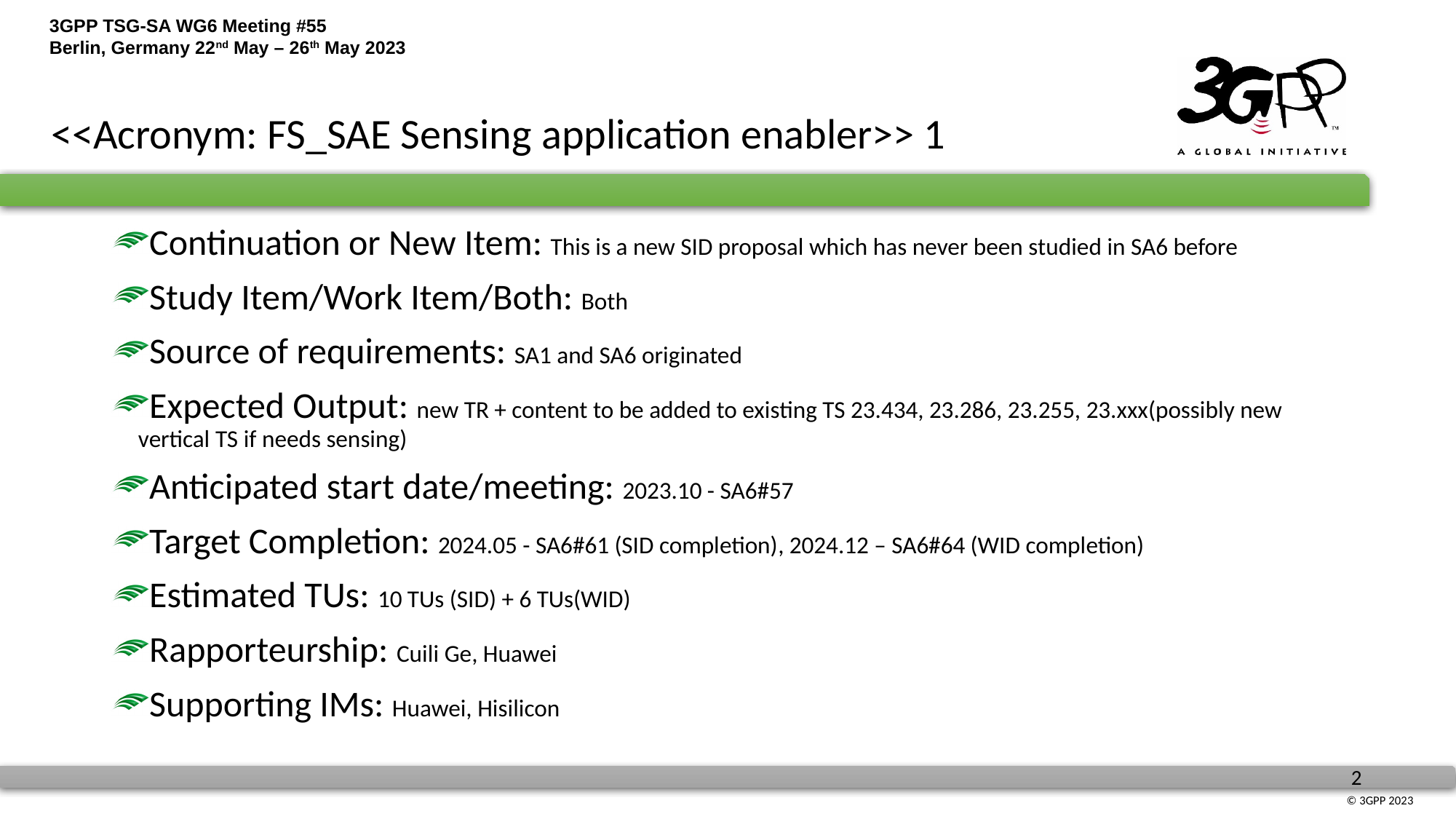

# <<Acronym: FS_SAE Sensing application enabler>> 1
Continuation or New Item: This is a new SID proposal which has never been studied in SA6 before
Study Item/Work Item/Both: Both
Source of requirements: SA1 and SA6 originated
Expected Output: new TR + content to be added to existing TS 23.434, 23.286, 23.255, 23.xxx(possibly new vertical TS if needs sensing)
Anticipated start date/meeting: 2023.10 - SA6#57
Target Completion: 2024.05 - SA6#61 (SID completion), 2024.12 – SA6#64 (WID completion)
Estimated TUs: 10 TUs (SID) + 6 TUs(WID)
Rapporteurship: Cuili Ge, Huawei
Supporting IMs: Huawei, Hisilicon